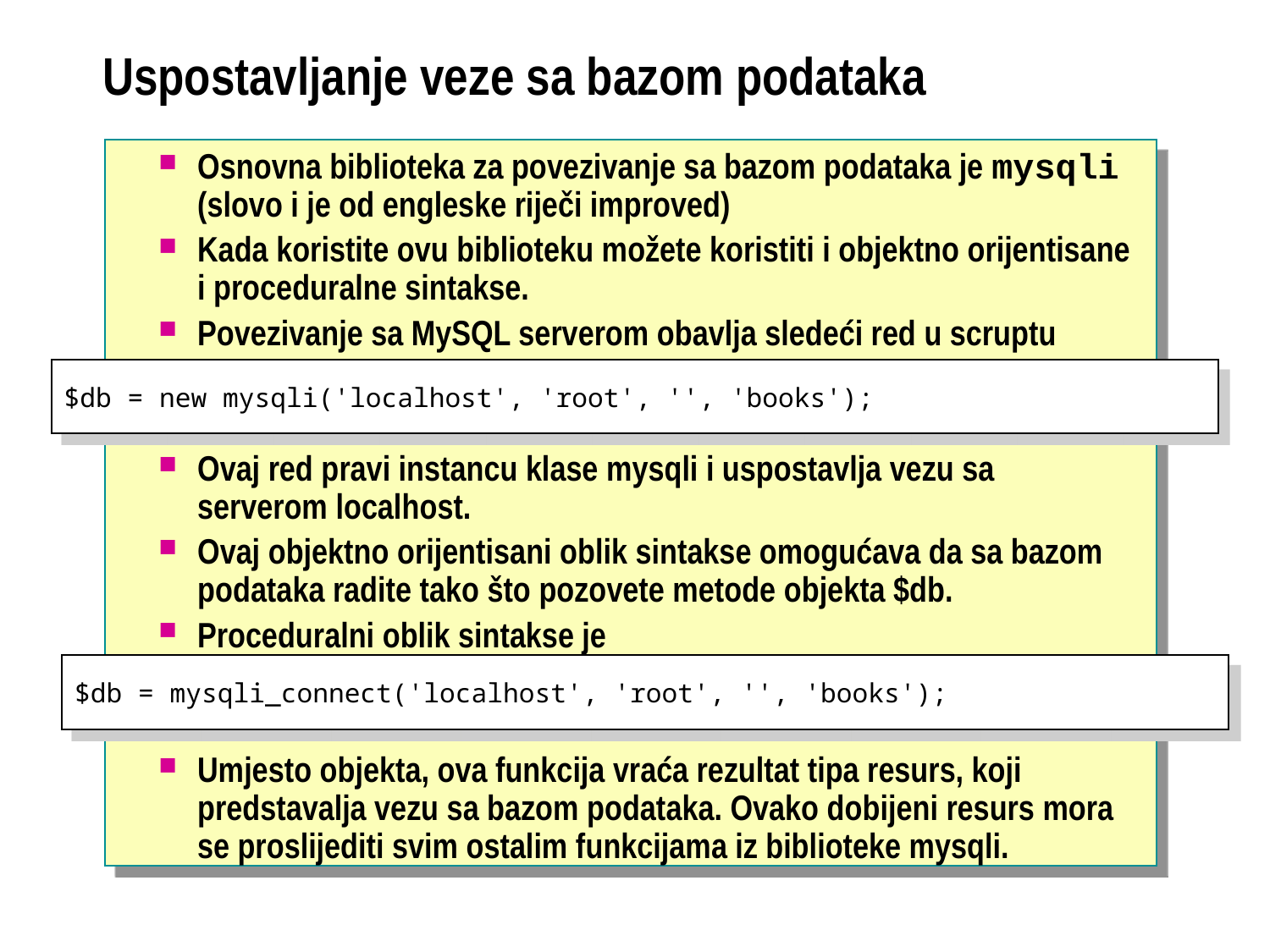

# Uspostavljanje veze sa bazom podataka
Osnovna biblioteka za povezivanje sa bazom podataka je mysqli (slovo i je od engleske riječi improved)
Kada koristite ovu biblioteku možete koristiti i objektno orijentisane i proceduralne sintakse.
Povezivanje sa MySQL serverom obavlja sledeći red u scruptu

Ovaj red pravi instancu klase mysqli i uspostavlja vezu sa serverom localhost.
Ovaj objektno orijentisani oblik sintakse omogućava da sa bazom podataka radite tako što pozovete metode objekta $db.
Proceduralni oblik sintakse je

Umjesto objekta, ova funkcija vraća rezultat tipa resurs, koji predstavalja vezu sa bazom podataka. Ovako dobijeni resurs mora se proslijediti svim ostalim funkcijama iz biblioteke mysqli.
$db = new mysqli('localhost', 'root', '', 'books');
$db = mysqli_connect('localhost', 'root', '', 'books');